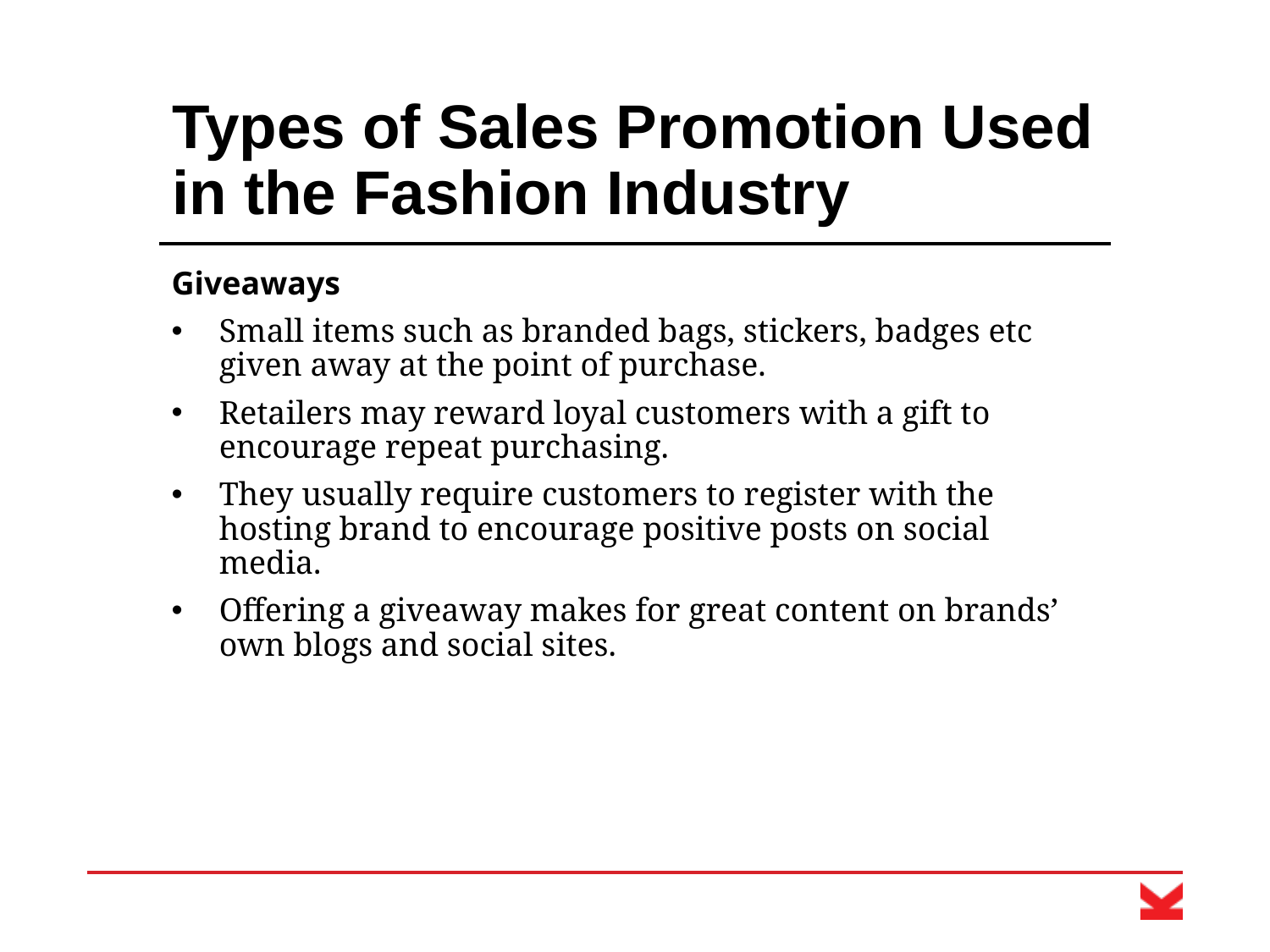

# Types of Sales Promotion Used in the Fashion Industry
Giveaways
Small items such as branded bags, stickers, badges etc given away at the point of purchase.
Retailers may reward loyal customers with a gift to encourage repeat purchasing.
They usually require customers to register with the hosting brand to encourage positive posts on social media.
Offering a giveaway makes for great content on brands’ own blogs and social sites.